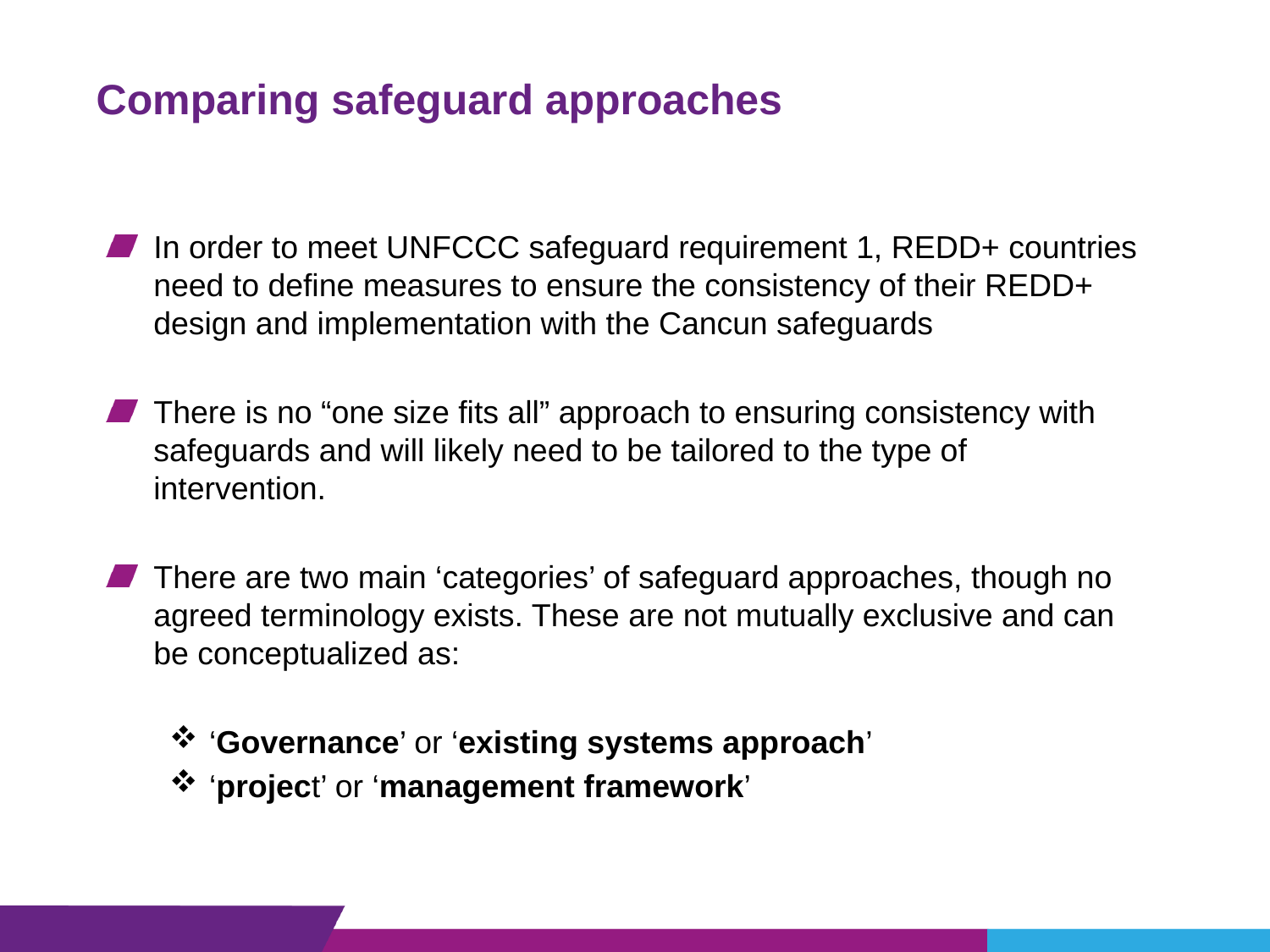

Comparing safeguard approaches

In order to meet UNFCCC safeguard requirement 1, REDD+ countries need to define measures to ensure the consistency of their REDD+ design and implementation with the Cancun safeguards

There is no “one size fits all” approach to ensuring consistency with safeguards and will likely need to be tailored to the type of intervention.

There are two main ‘categories’ of safeguard approaches, though no agreed terminology exists. These are not mutually exclusive and can be conceptualized as:

‘Governance’ or ‘existing systems approach’
‘project’ or ‘management framework’